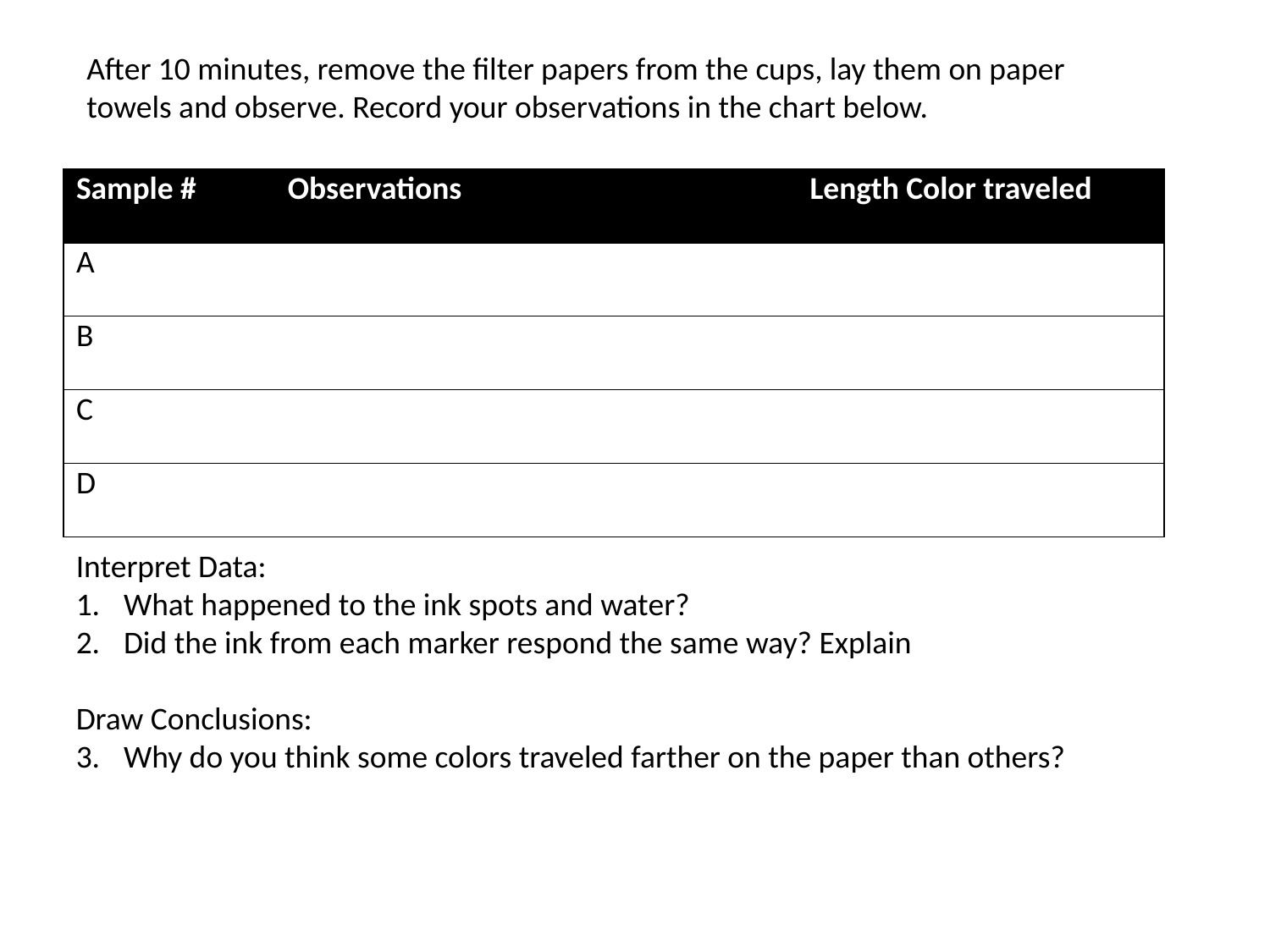

After 10 minutes, remove the filter papers from the cups, lay them on paper towels and observe. Record your observations in the chart below.
| Sample # | Observations | Length Color traveled |
| --- | --- | --- |
| A |  |  |
| B |  |  |
| C |  |  |
| D |  |  |
Interpret Data:
What happened to the ink spots and water?
Did the ink from each marker respond the same way? Explain

Draw Conclusions:
Why do you think some colors traveled farther on the paper than others?